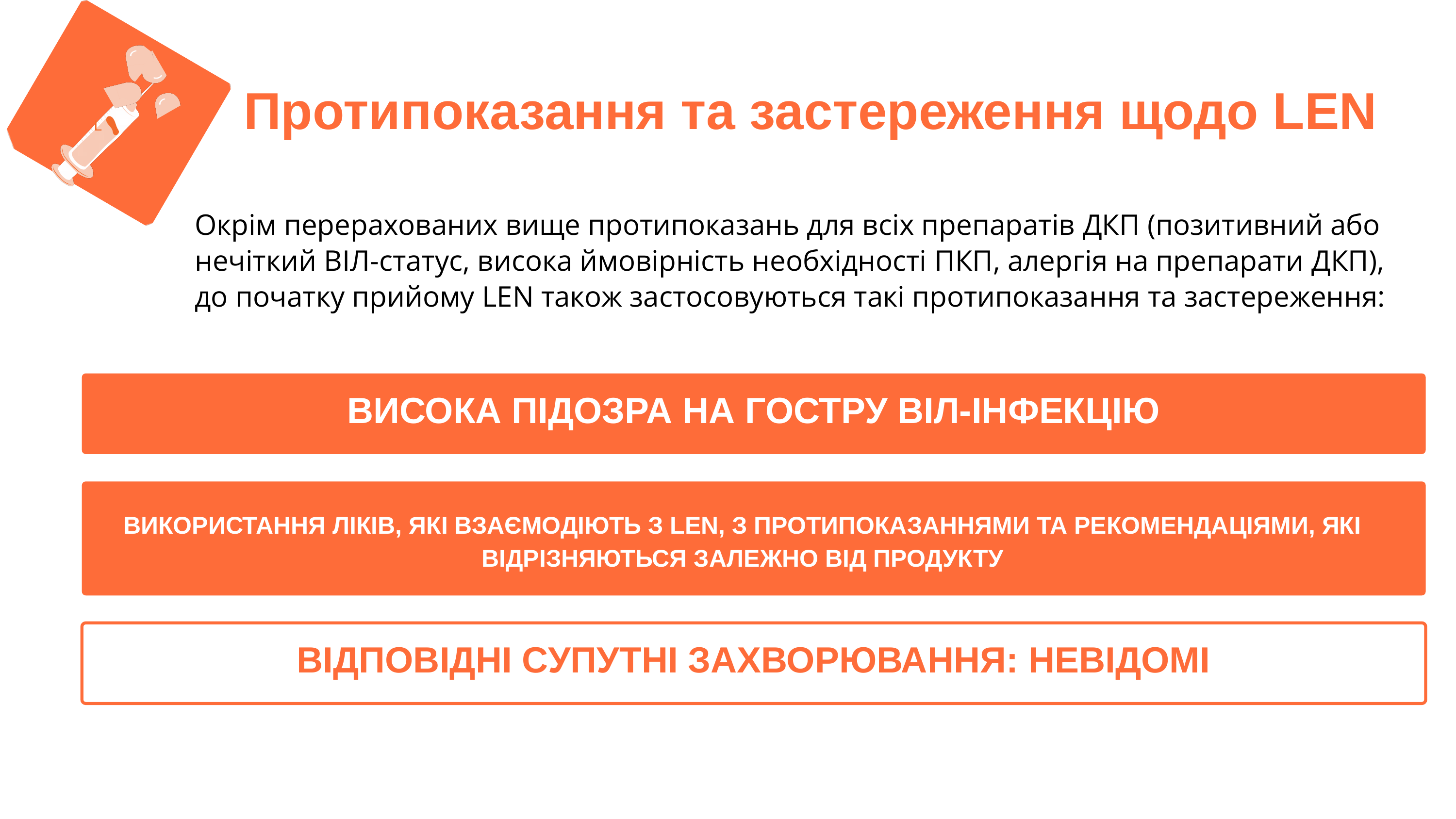

L
Протипоказання та застереження щодо LEN
Окрім перерахованих вище протипоказань для всіх препаратів ДКП (позитивний або нечіткий ВІЛ-статус, висока ймовірність необхідності ПКП, алергія на препарати ДКП), до початку прийому LEN також застосовуються такі протипоказання та застереження:

ВИСОКА ПІДОЗРА НА ГОСТРУ ВІЛ-ІНФЕКЦІЮ

ВИКОРИСТАННЯ ЛІКІВ, ЯКІ ВЗАЄМОДІЮТЬ З LEN, З ПРОТИПОКАЗАННЯМИ ТА РЕКОМЕНДАЦІЯМИ, ЯКІ ВІДРІЗНЯЮТЬСЯ ЗАЛЕЖНО ВІД ПРОДУКТУ

ВІДПОВІДНІ СУПУТНІ ЗАХВОРЮВАННЯ: НЕВІДОМІ